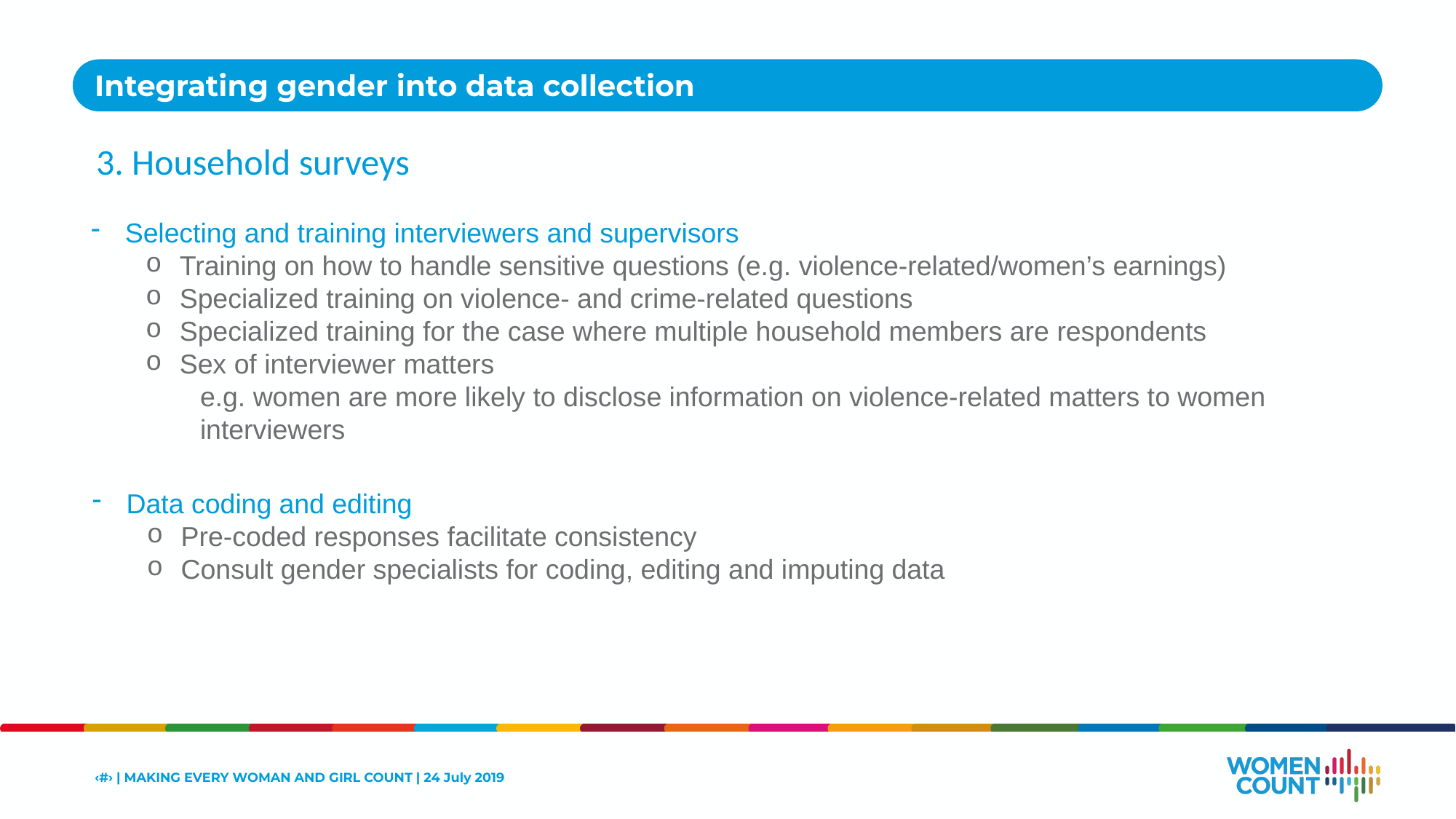

Integrating gender into data collection

3. Household surveys
Selecting and training interviewers and supervisors
Training on how to handle sensitive questions (e.g. violence-related/women’s earnings)
Specialized training on violence- and crime-related questions
Specialized training for the case where multiple household members are respondents
Sex of interviewer matters
e.g. women are more likely to disclose information on violence-related matters to women interviewers
Data coding and editing
Pre-coded responses facilitate consistency
Consult gender specialists for coding, editing and imputing data
‹#› | MAKING EVERY WOMAN AND GIRL COUNT | 24 July 2019